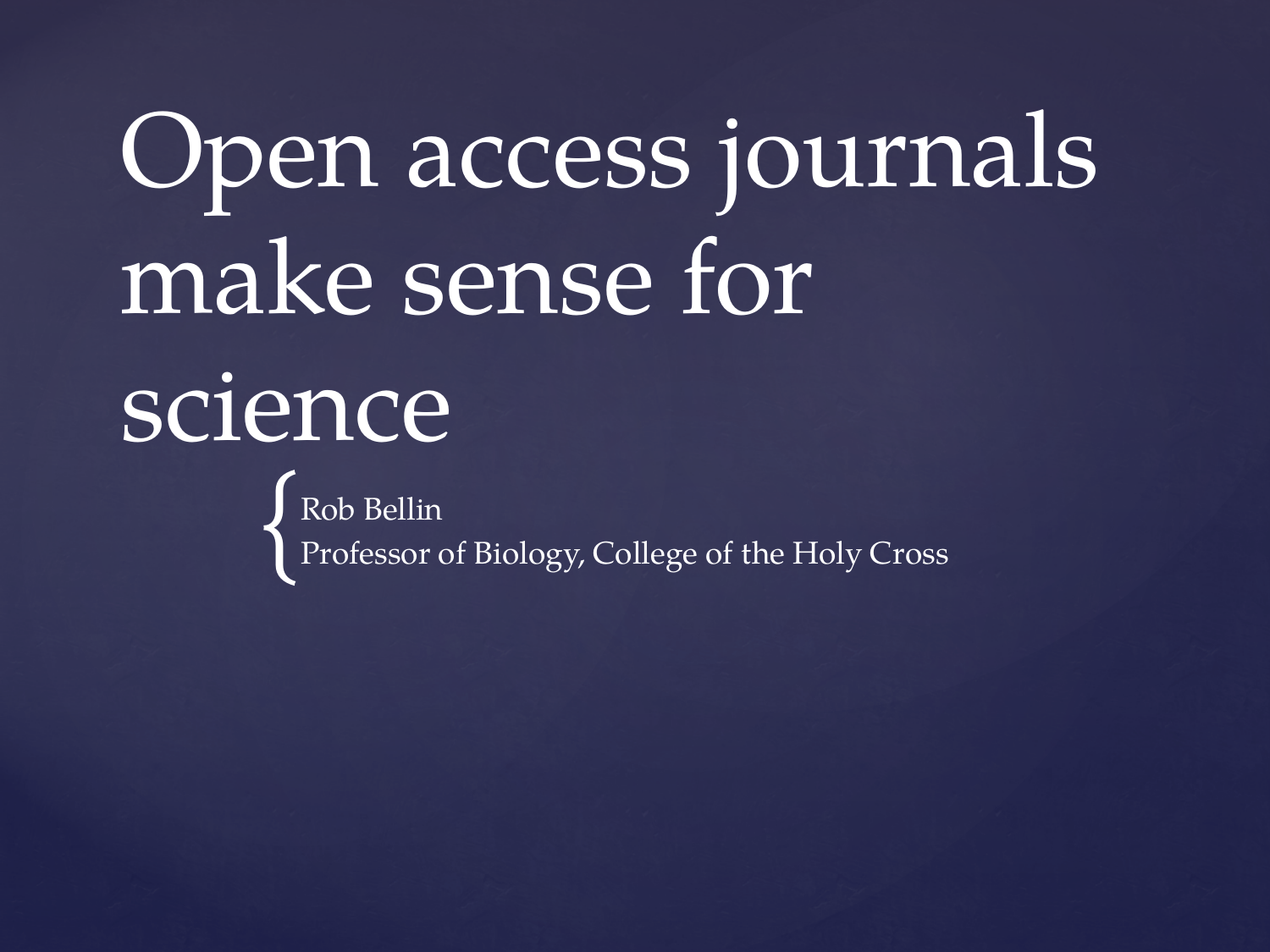

# Open access journals make sense for science
Rob Bellin
Professor of Biology, College of the Holy Cross